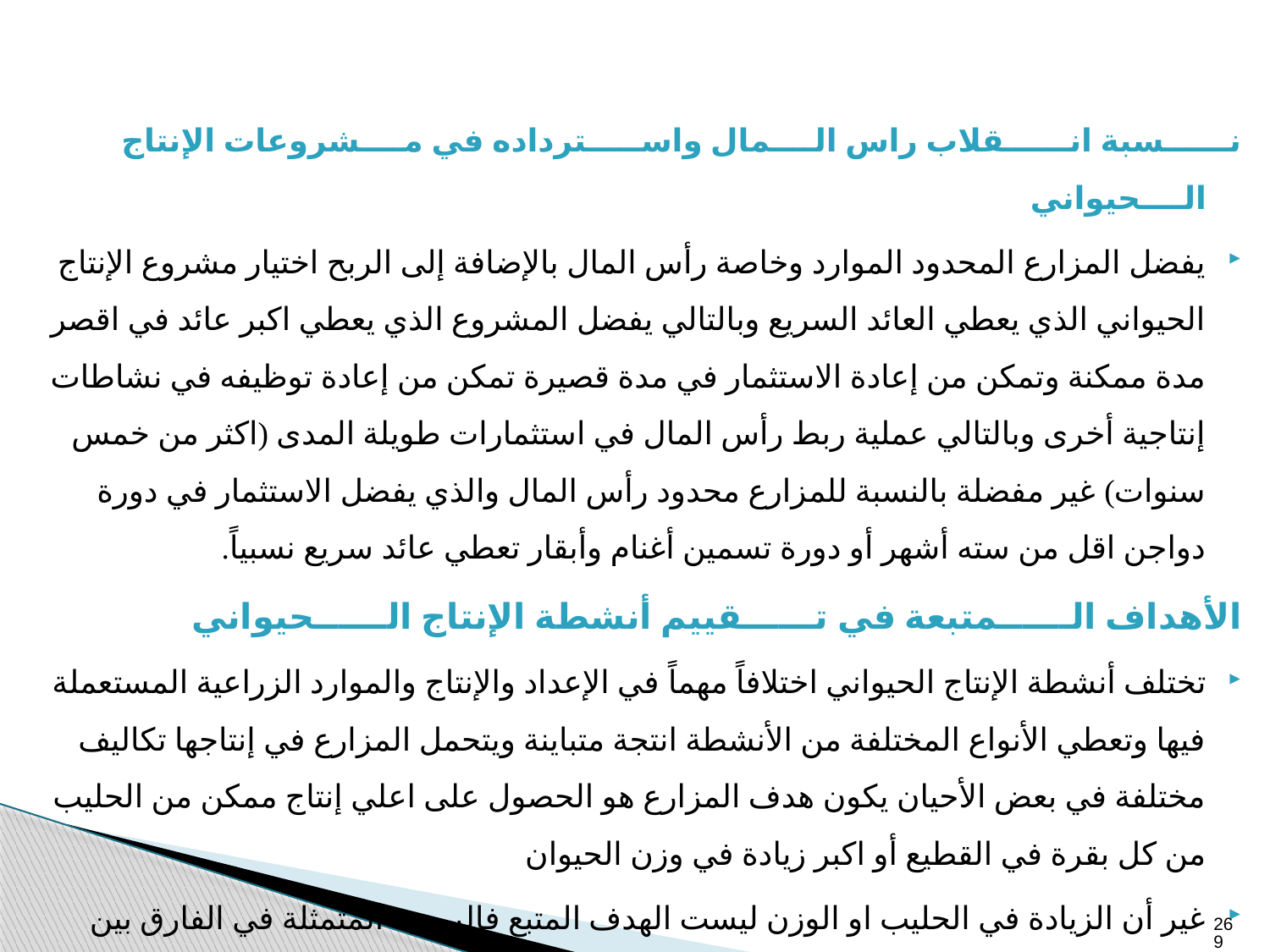

نــــــسبة انــــــقلاب راس الــــمال واســـــترداده في مــــشروعات الإنتاج الــــحيواني
يفضل المزارع المحدود الموارد وخاصة رأس المال بالإضافة إلى الربح اختيار مشروع الإنتاج الحيواني الذي يعطي العائد السريع وبالتالي يفضل المشروع الذي يعطي اكبر عائد في اقصر مدة ممكنة وتمكن من إعادة الاستثمار في مدة قصيرة تمكن من إعادة توظيفه في نشاطات إنتاجية أخرى وبالتالي عملية ربط رأس المال في استثمارات طويلة المدى (اكثر من خمس سنوات) غير مفضلة بالنسبة للمزارع محدود رأس المال والذي يفضل الاستثمار في دورة دواجن اقل من سته أشهر أو دورة تسمين أغنام وأبقار تعطي عائد سريع نسبياً.
الأهداف الــــــمتبعة في تــــــقييم أنشطة الإنتاج الــــــحيواني
تختلف أنشطة الإنتاج الحيواني اختلافاً مهماً في الإعداد والإنتاج والموارد الزراعية المستعملة فيها وتعطي الأنواع المختلفة من الأنشطة انتجة متباينة ويتحمل المزارع في إنتاجها تكاليف مختلفة في بعض الأحيان يكون هدف المزارع هو الحصول على اعلي إنتاج ممكن من الحليب من كل بقرة في القطيع أو اكبر زيادة في وزن الحيوان
غير أن الزيادة في الحليب او الوزن ليست الهدف المتبع فالربحية المتمثلة في الفارق بين قيمة العائد وقيمة التكاليف لكل حيوان على وحدة أو للمزرعة ككل (الدخل المزرعي) هو العامل المستخدم في قياس الوصول الى هدف المزارع من النشاط الإنتاجي
269